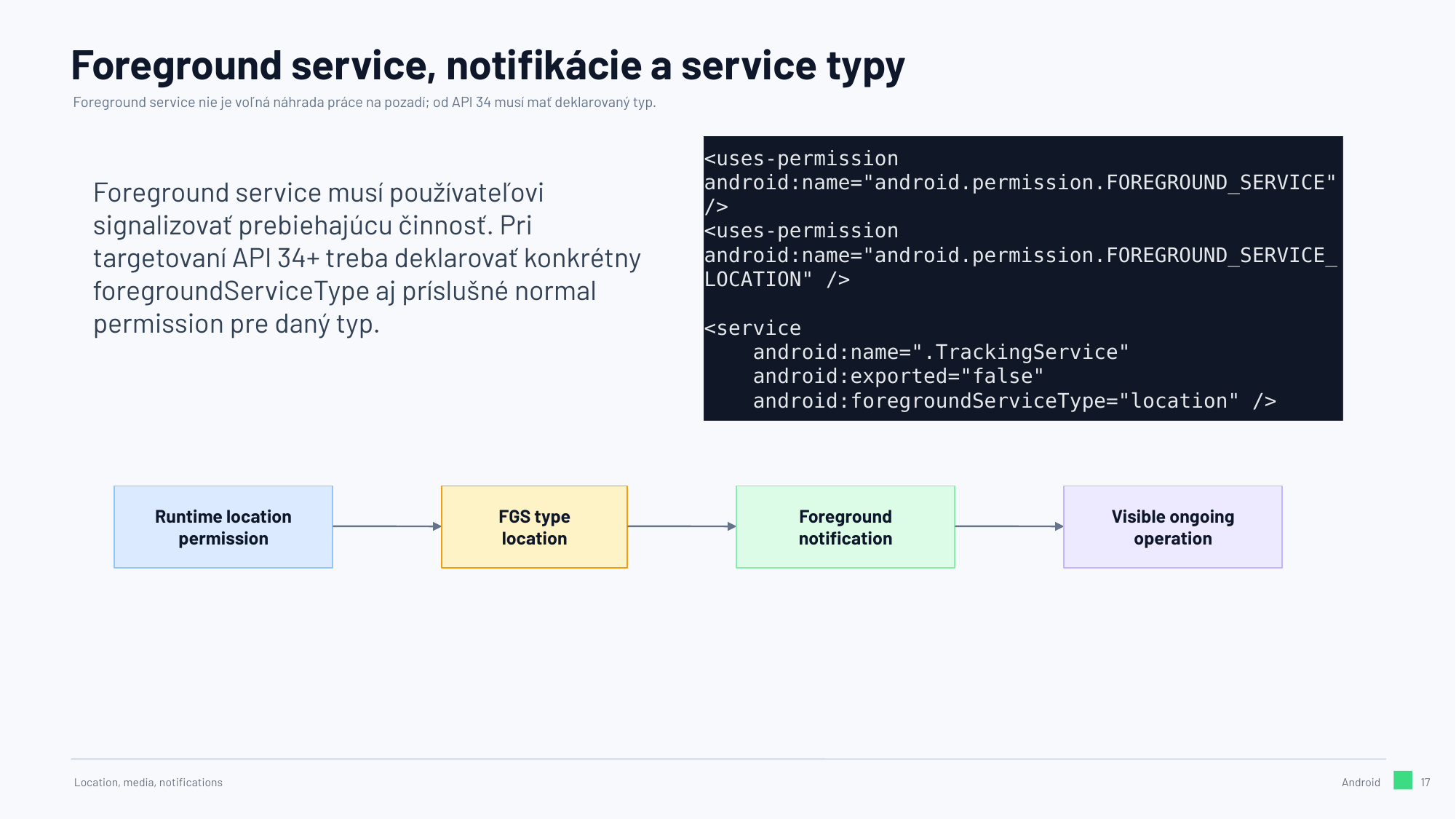

Foreground service, notifikácie a service typy
Foreground service nie je voľná náhrada práce na pozadí; od API 34 musí mať deklarovaný typ.
<uses-permission android:name="android.permission.FOREGROUND_SERVICE" />
<uses-permission android:name="android.permission.FOREGROUND_SERVICE_LOCATION" />

<service
    android:name=".TrackingService"
    android:exported="false"
    android:foregroundServiceType="location" />
Foreground service musí používateľovi signalizovať prebiehajúcu činnosť. Pri targetovaní API 34+ treba deklarovať konkrétny foregroundServiceType aj príslušné normal permission pre daný typ.
Runtime location
permission
FGS type
location
Foreground
notification
Visible ongoing
operation

17